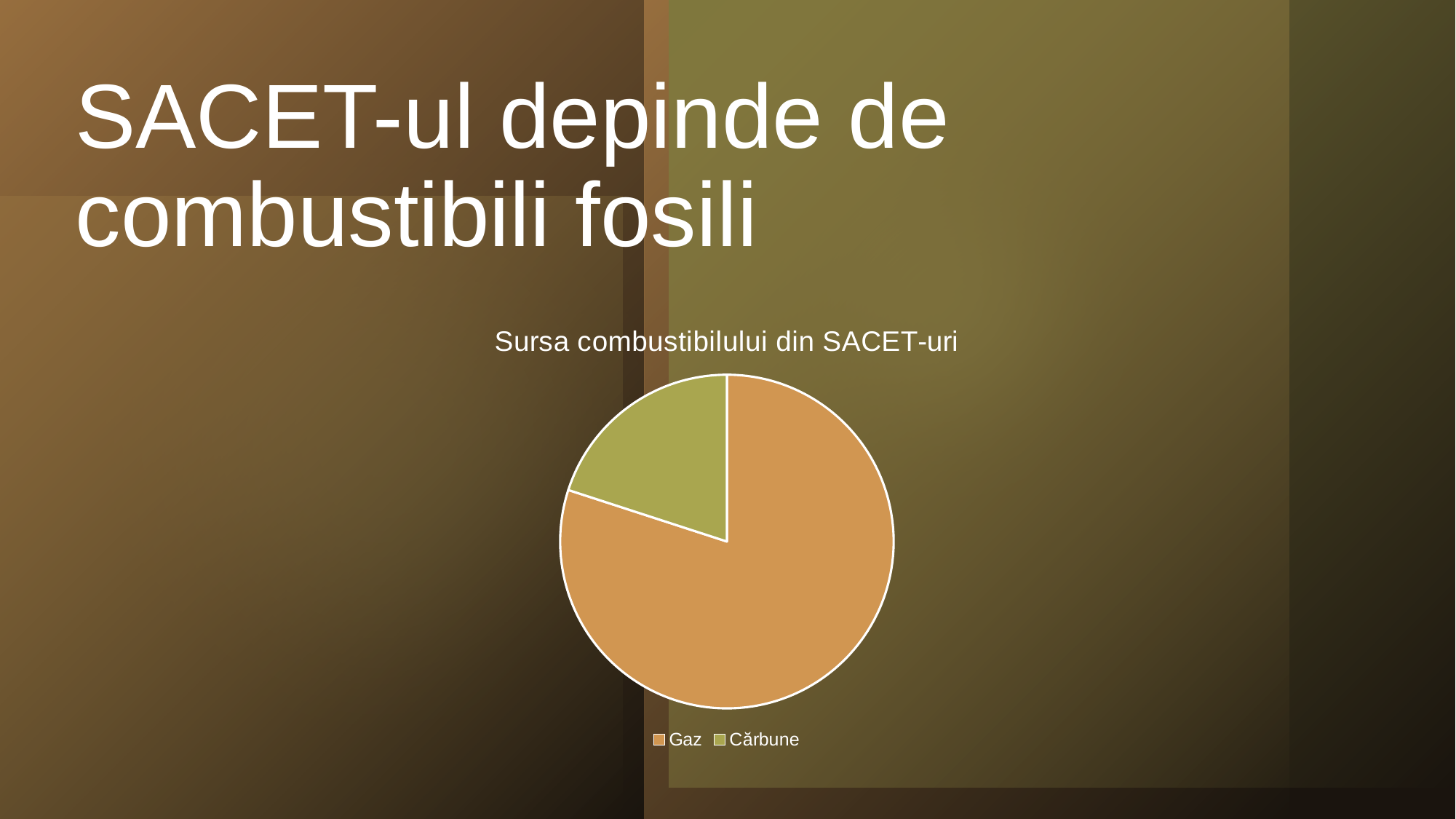

# SACET-ul depinde de combustibili fosili

### Chart: Sursa combustibilului din SACET-uri

| Category | Procent |
|---|---|
| Gaz | 80.0 |
| Cărbune | 20.0 |